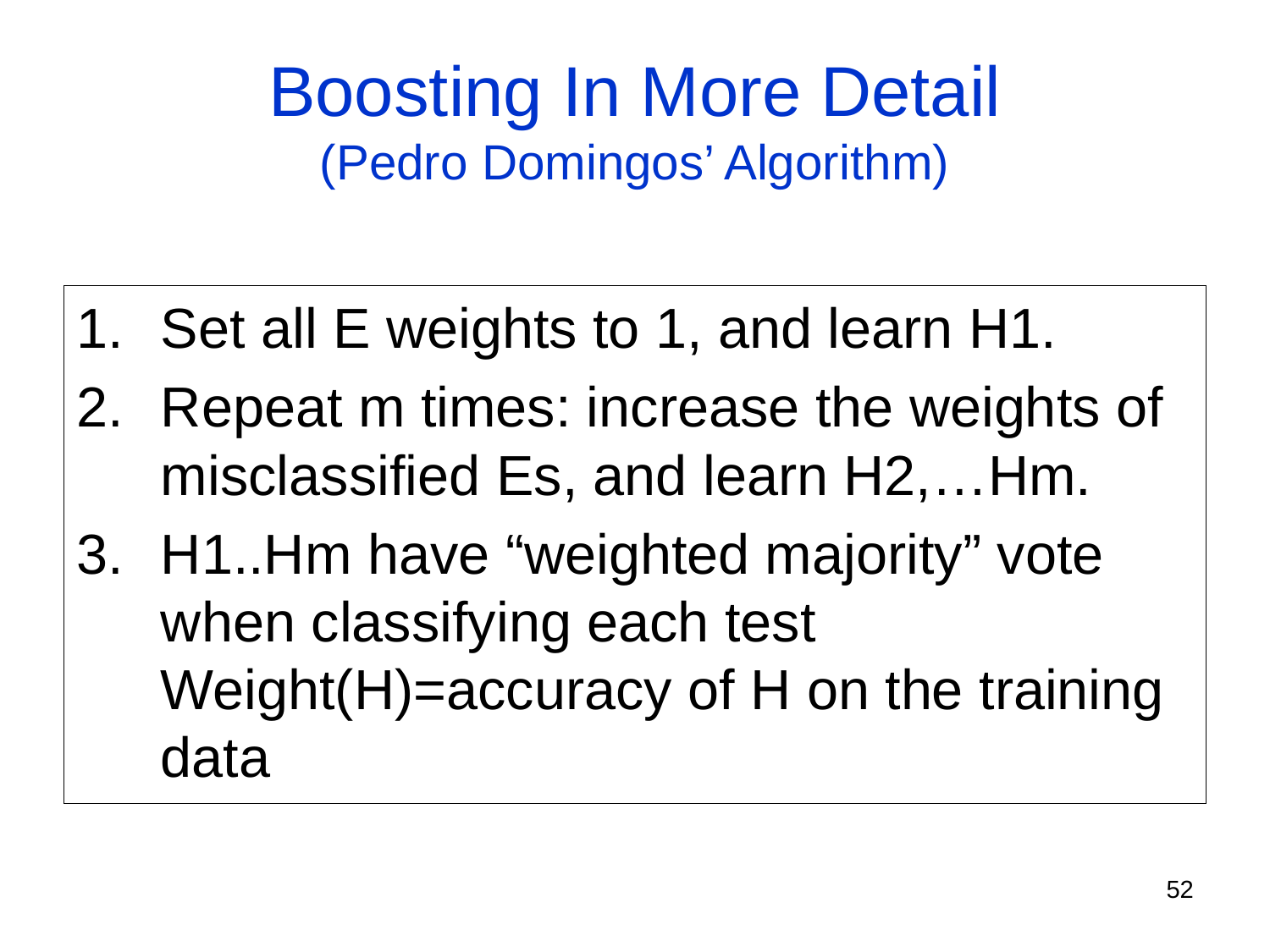

# Boosting In More Detail (Pedro Domingos’ Algorithm)
Set all E weights to 1, and learn H1.
Repeat m times: increase the weights of misclassified Es, and learn H2,…Hm.
H1..Hm have “weighted majority” vote when classifying each test Weight(H)=accuracy of H on the training data
52